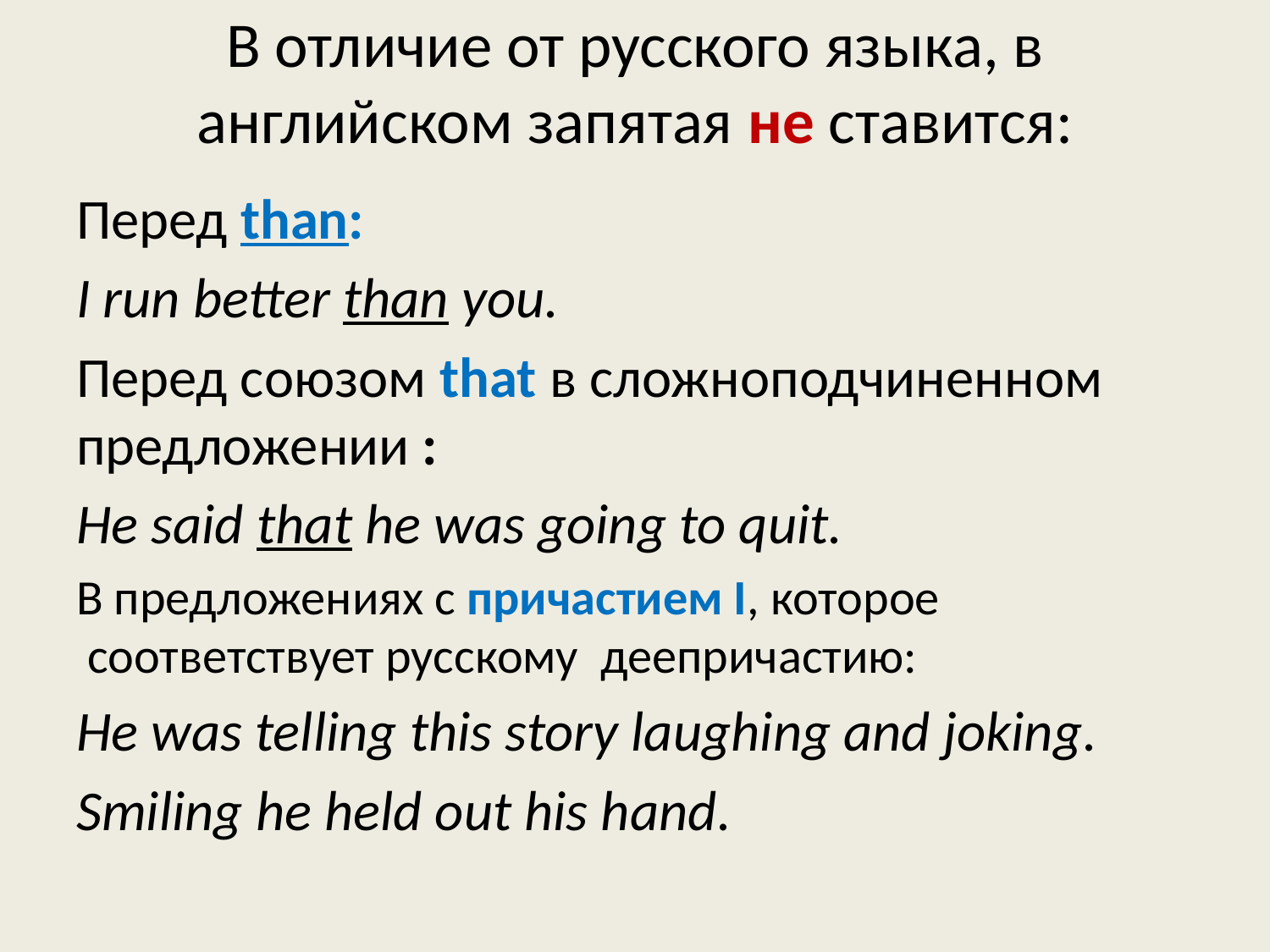

# В отличие от русского языка, в английском запятая не ставится:
Перед than:
I run better than you.
Перед союзом that в сложноподчиненном предложении :
He said that he was going to quit.
В предложениях с причастием I, которое   соответствует русскому  деепричастию:
He was telling this story laughing and joking.
Smiling he held out his hand.